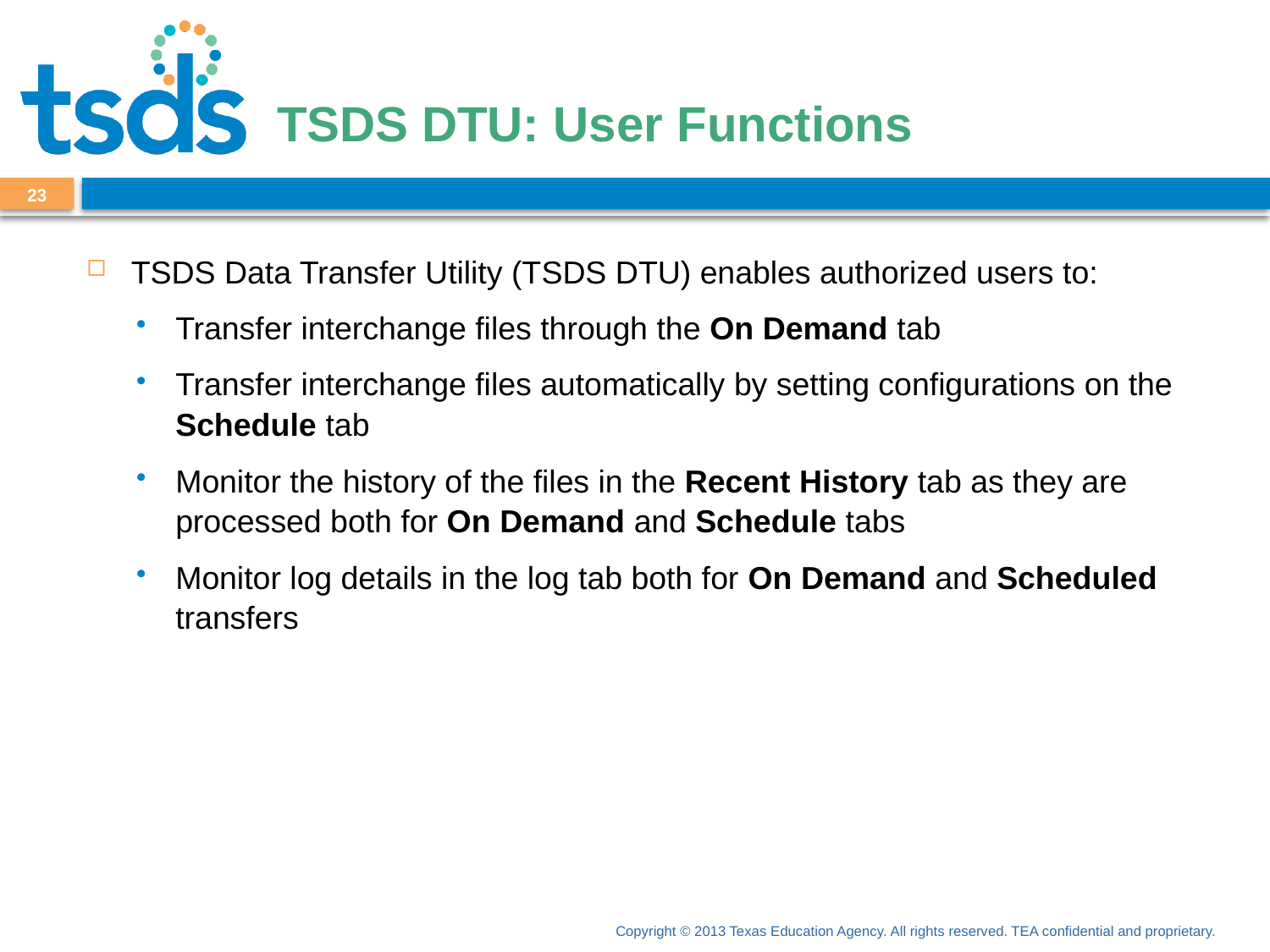

# TSDS DTU: User Functions
23
TSDS Data Transfer Utility (TSDS DTU) enables authorized users to:
Transfer interchange files through the On Demand tab
Transfer interchange files automatically by setting configurations on the Schedule tab
Monitor the history of the files in the Recent History tab as they are processed both for On Demand and Schedule tabs
Monitor log details in the log tab both for On Demand and Scheduled transfers